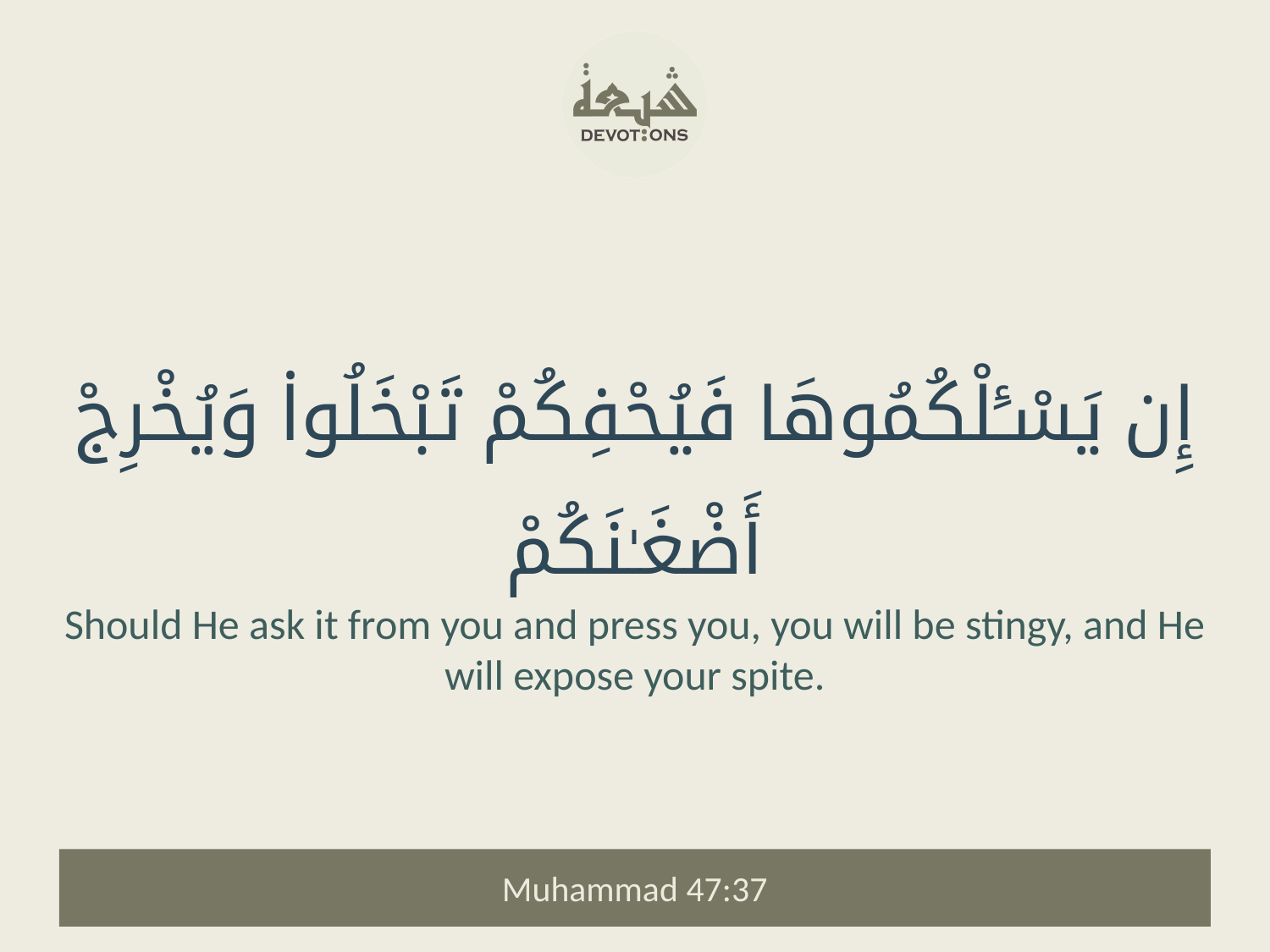

إِن يَسْـَٔلْكُمُوهَا فَيُحْفِكُمْ تَبْخَلُوا۟ وَيُخْرِجْ أَضْغَـٰنَكُمْ
Should He ask it from you and press you, you will be stingy, and He will expose your spite.
Muhammad 47:37